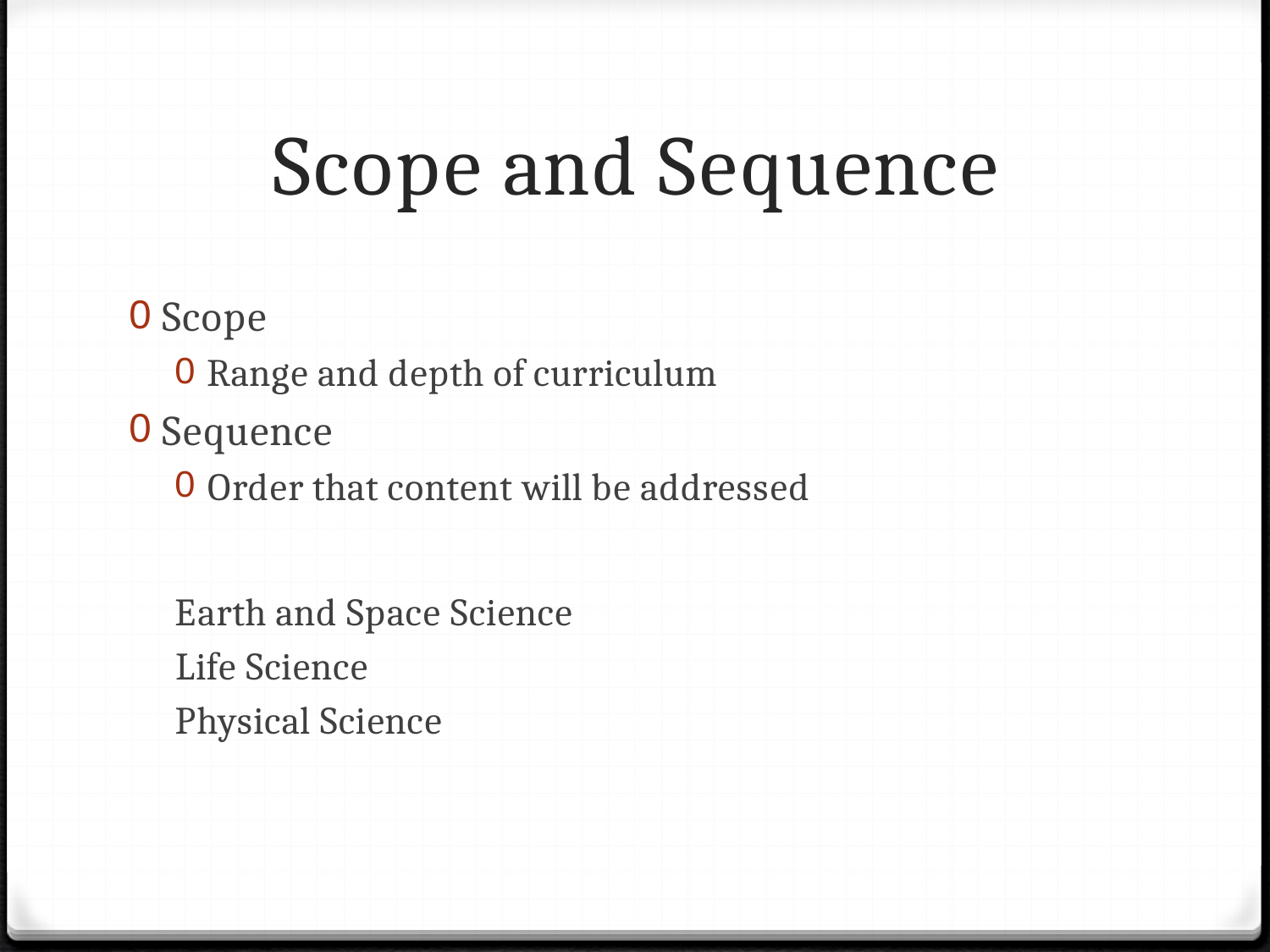

# Scope and Sequence
Scope
Range and depth of curriculum
Sequence
Order that content will be addressed

Earth and Space Science
Life Science
Physical Science